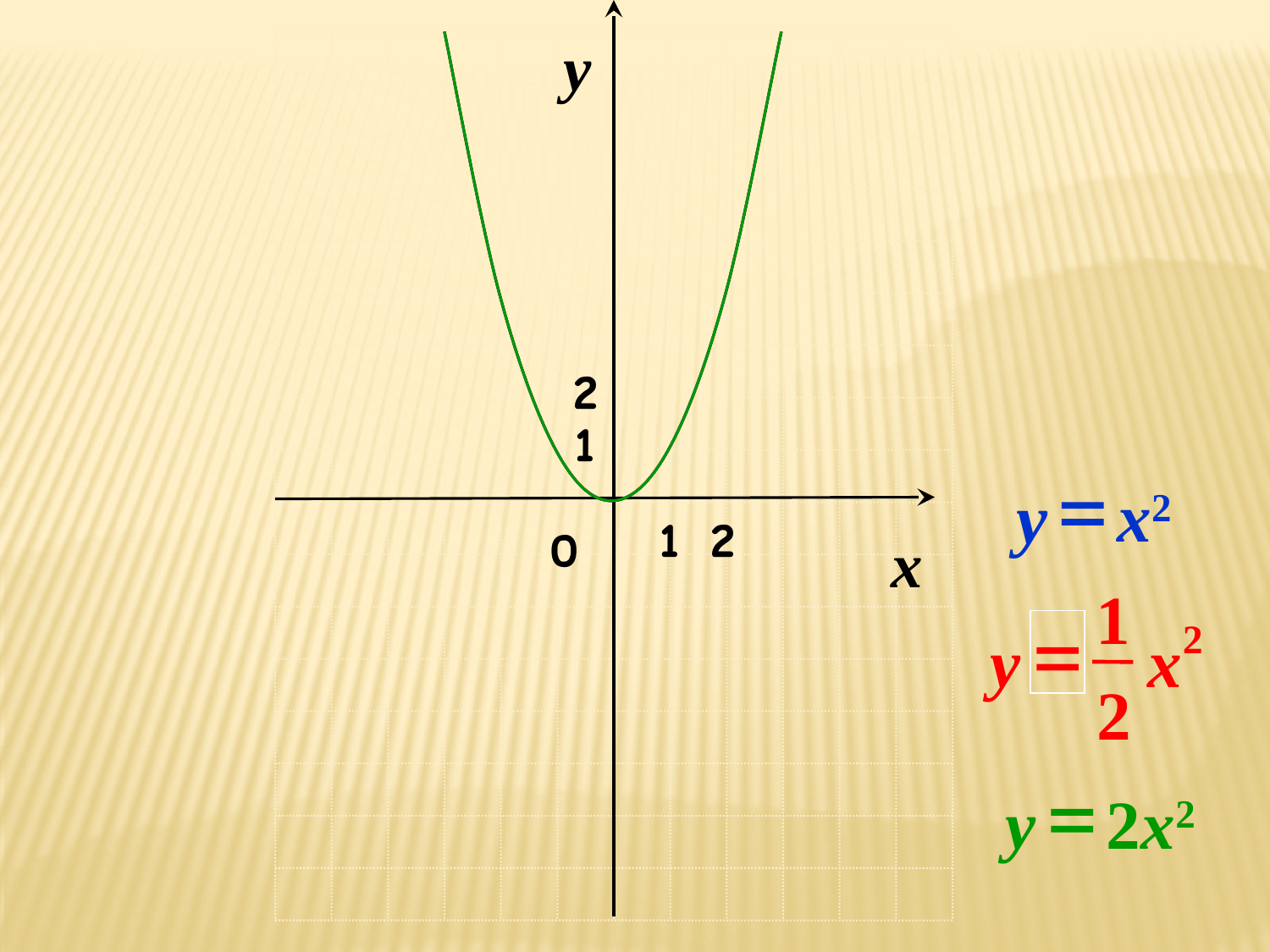

y

2
1
=
y
x2

1
2
0
x

1
=
2
y
x

2
=
y
2x2